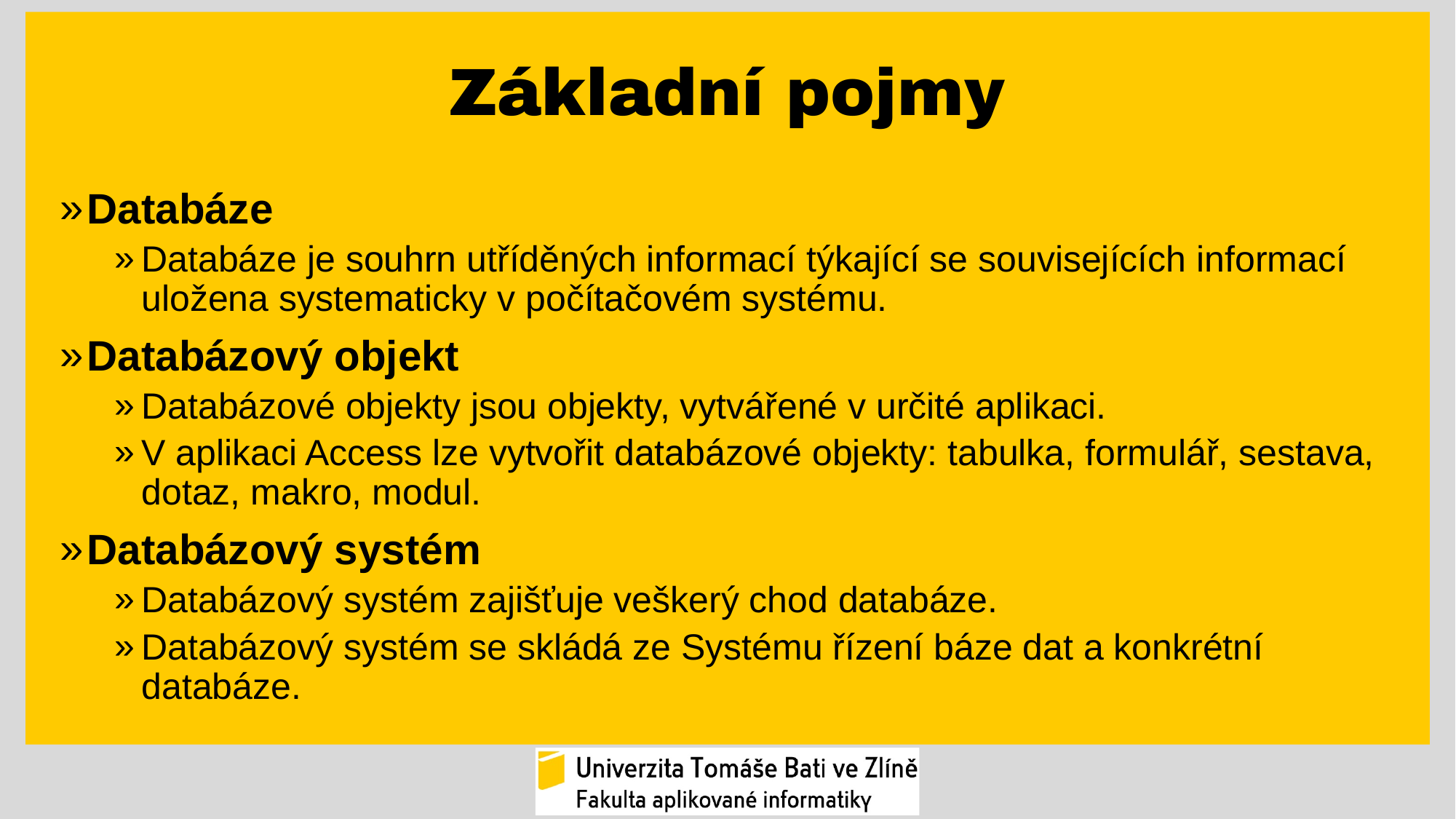

# Základní pojmy
Databáze
Databáze je souhrn utříděných informací týkající se souvisejících informací uložena systematicky v počítačovém systému.
Databázový objekt
Databázové objekty jsou objekty, vytvářené v určité aplikaci.
V aplikaci Access lze vytvořit databázové objekty: tabulka, formulář, sestava, dotaz, makro, modul.
Databázový systém
Databázový systém zajišťuje veškerý chod databáze.
Databázový systém se skládá ze Systému řízení báze dat a konkrétní databáze.